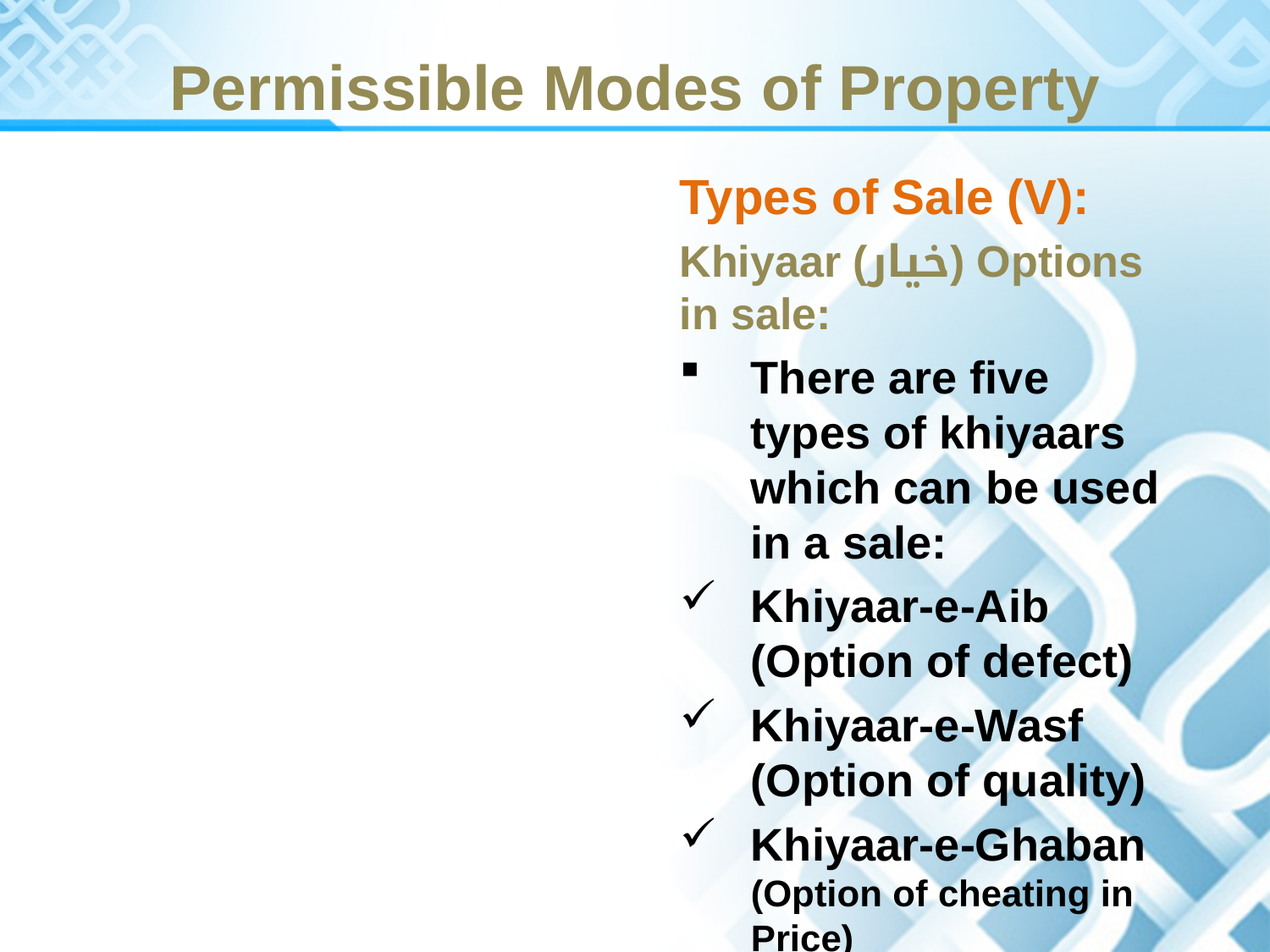

Permissible Modes of Property
Types of Sale (V):
Khiyaar (خیار) Options in sale:
There are five types of khiyaars which can be used in a sale:
Khiyaar-e-Aib (Option of defect)
Khiyaar-e-Wasf (Option of quality)
Khiyaar-e-Ghaban (Option of cheating in Price)